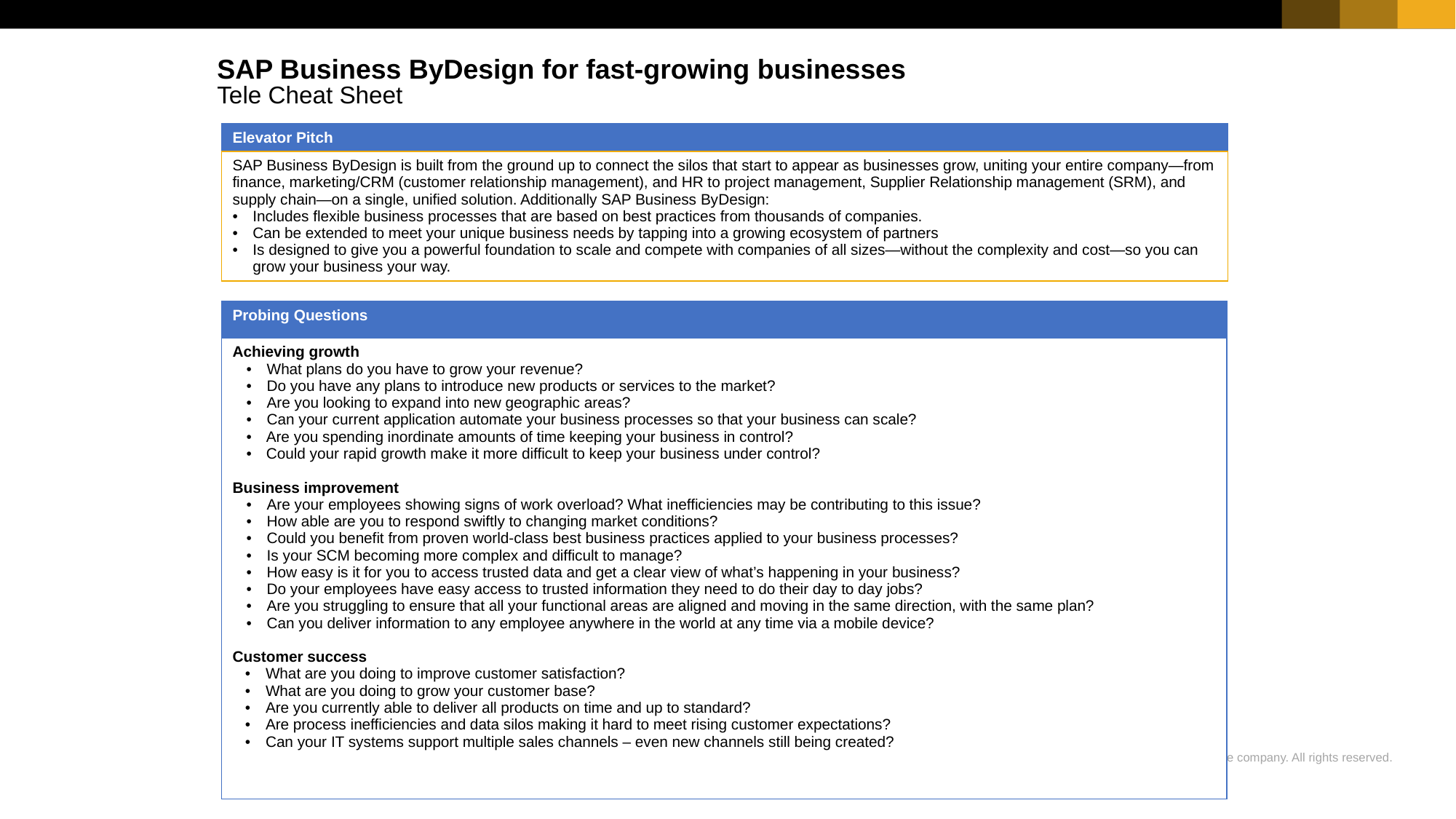

SAP Business ByDesign for fast-growing businesses
Tele Cheat Sheet
| Elevator Pitch |
| --- |
| SAP Business ByDesign is built from the ground up to connect the silos that start to appear as businesses grow, uniting your entire company—from finance, marketing/CRM (customer relationship management), and HR to project management, Supplier Relationship management (SRM), and supply chain—on a single, unified solution. Additionally SAP Business ByDesign: Includes flexible business processes that are based on best practices from thousands of companies. Can be extended to meet your unique business needs by tapping into a growing ecosystem of partners Is designed to give you a powerful foundation to scale and compete with companies of all sizes—without the complexity and cost—so you can grow your business your way. |
| Probing Questions |
| --- |
| Achieving growth What plans do you have to grow your revenue? Do you have any plans to introduce new products or services to the market? Are you looking to expand into new geographic areas? Can your current application automate your business processes so that your business can scale? Are you spending inordinate amounts of time keeping your business in control? Could your rapid growth make it more difficult to keep your business under control? Business improvement Are your employees showing signs of work overload? What inefficiencies may be contributing to this issue? How able are you to respond swiftly to changing market conditions? Could you benefit from proven world-class best business practices applied to your business processes? Is your SCM becoming more complex and difficult to manage? How easy is it for you to access trusted data and get a clear view of what’s happening in your business? Do your employees have easy access to trusted information they need to do their day to day jobs? Are you struggling to ensure that all your functional areas are aligned and moving in the same direction, with the same plan? Can you deliver information to any employee anywhere in the world at any time via a mobile device? Customer success What are you doing to improve customer satisfaction? What are you doing to grow your customer base? Are you currently able to deliver all products on time and up to standard? Are process inefficiencies and data silos making it hard to meet rising customer expectations? Can your IT systems support multiple sales channels – even new channels still being created? |